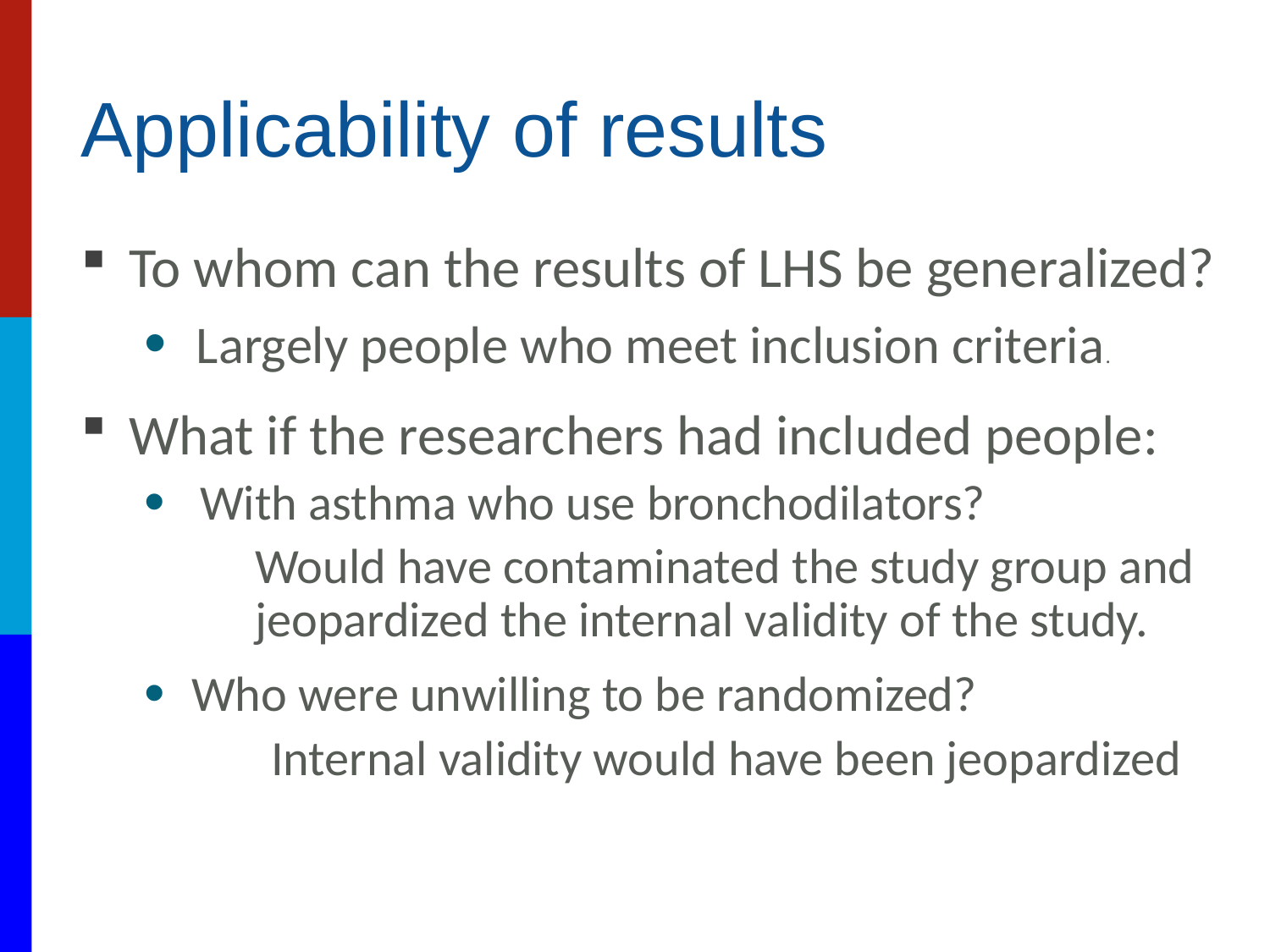

Applicability of results
To whom can the results of LHS be generalized?
 Largely people who meet inclusion criteria.
What if the researchers had included people:
With asthma who use bronchodilators?
Would have contaminated the study group and jeopardized the internal validity of the study.
Who were unwilling to be randomized?
  Internal validity would have been jeopardized